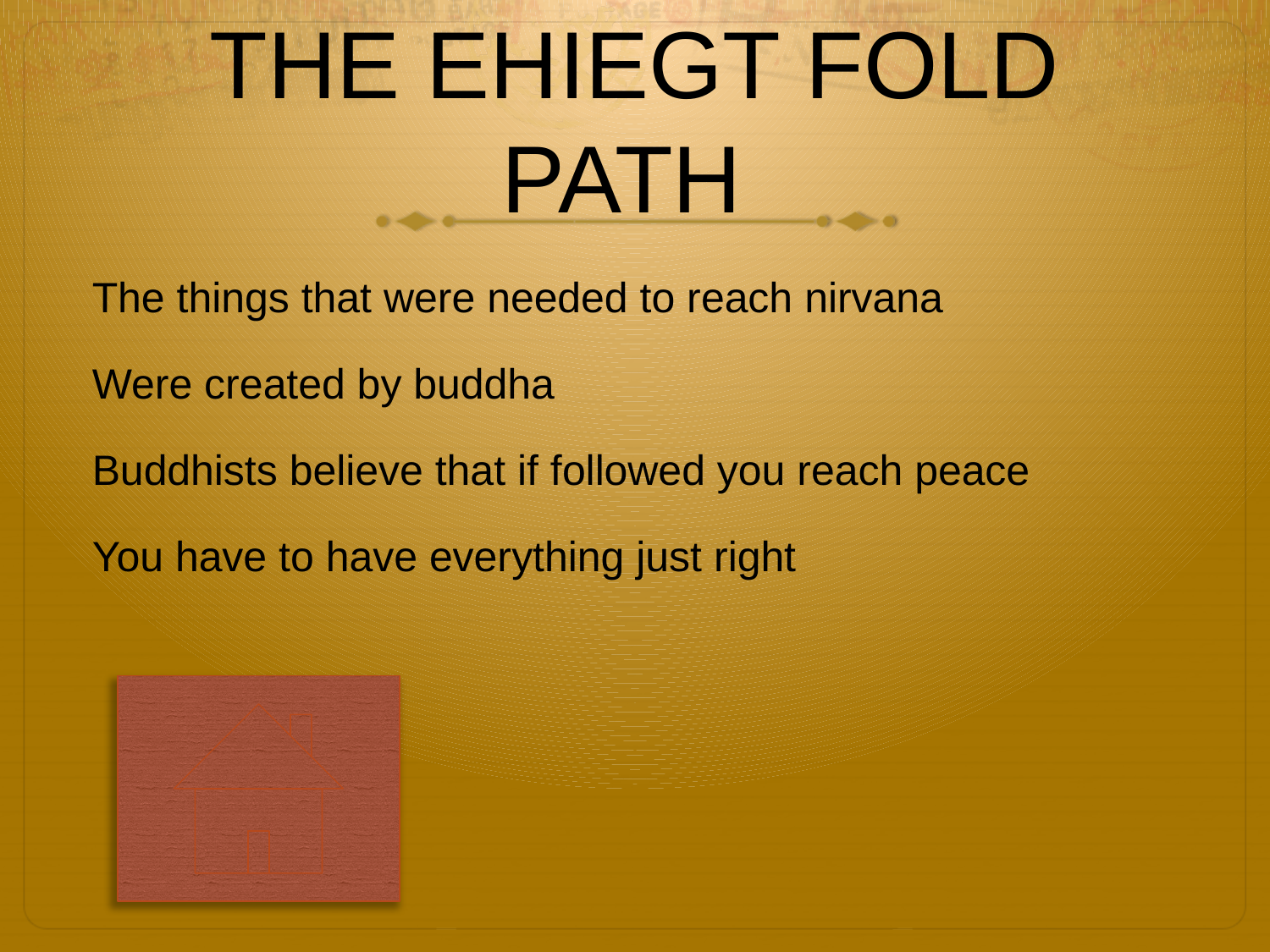

# THE EHIEGT FOLD PATH
The things that were needed to reach nirvana
Were created by buddha
Buddhists believe that if followed you reach peace
You have to have everything just right